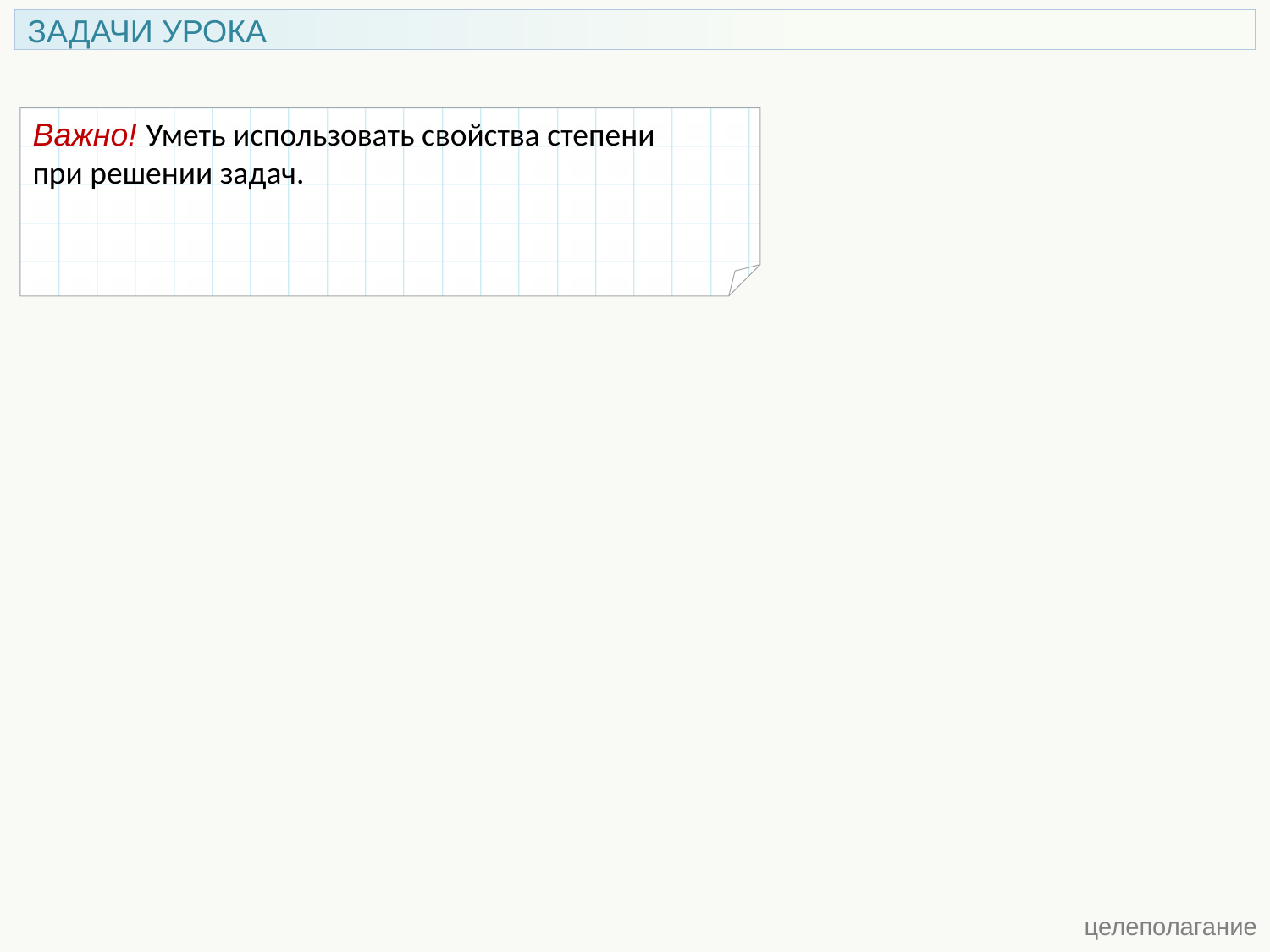

ЗАДАЧИ УРОКА

Важно! Уметь использовать свойства степени
при решении задач.
  целеполагание